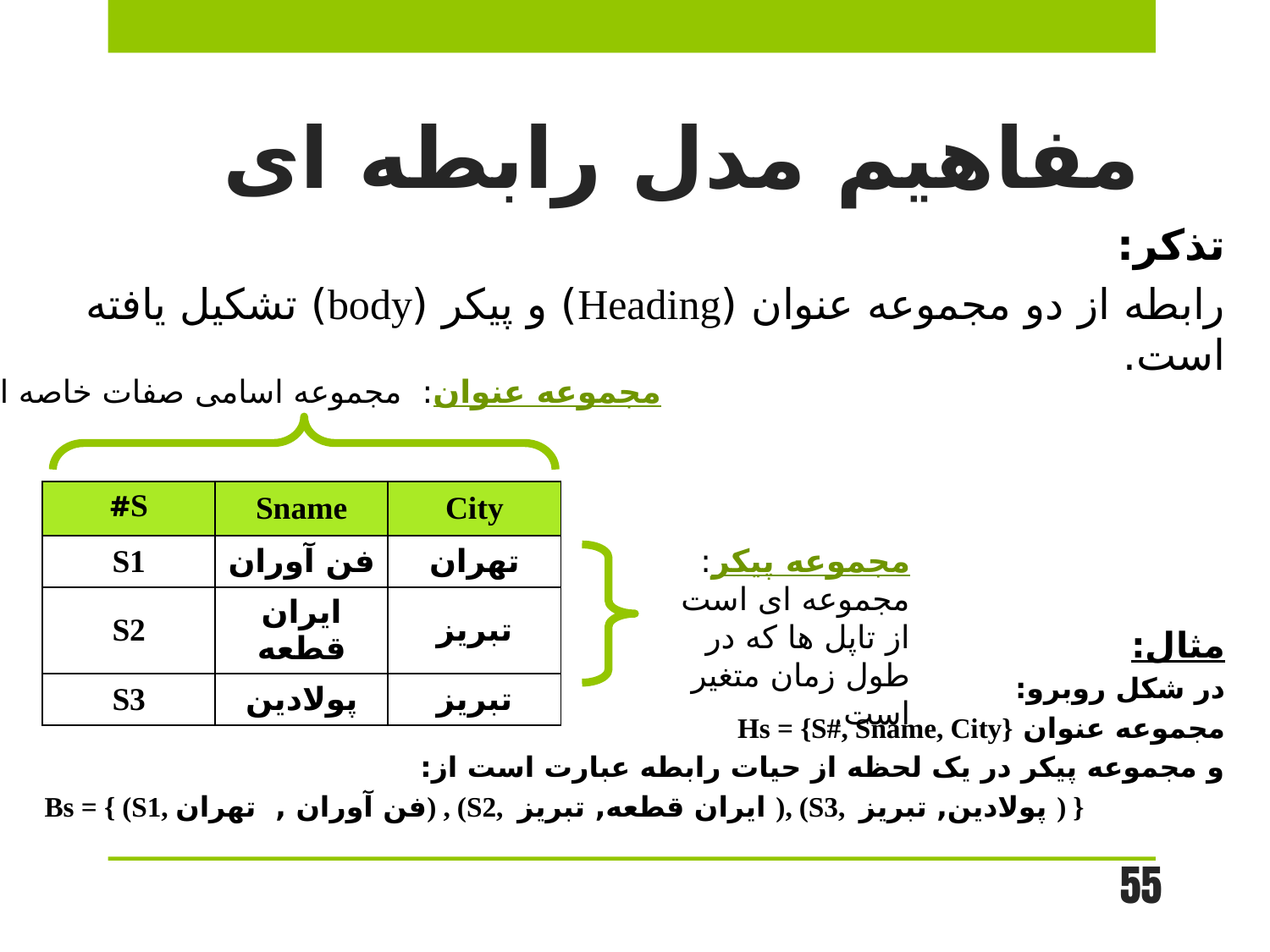

# مفاهیم مدل رابطه ای

تذکر:
رابطه از دو مجموعه عنوان (Heading) و پیکر (body) تشکیل یافته است.

مثال:
در شکل روبرو:
مجموعه عنوان Hs = {S#, Sname, City}
و مجموعه پیکر در یک لحظه از حیات رابطه عبارت است از:
Bs = { (S1, فن آوران ,  تهران) , (S2,  ایران قطعه, تبریز ), (S3,  پولادین, تبریز ) }

مجموعه عنوان:  مجموعه اسامی صفات خاصه است.
| S# | Sname | City |
| --- | --- | --- |
| S1 | فن آوران | تهران |
| S2 | ایران قطعه | تبریز |
| S3 | پولادین | تبریز |
مجموعه پیکر:  مجموعه ای است از تاپل ها که در طول زمان متغیر است.

55